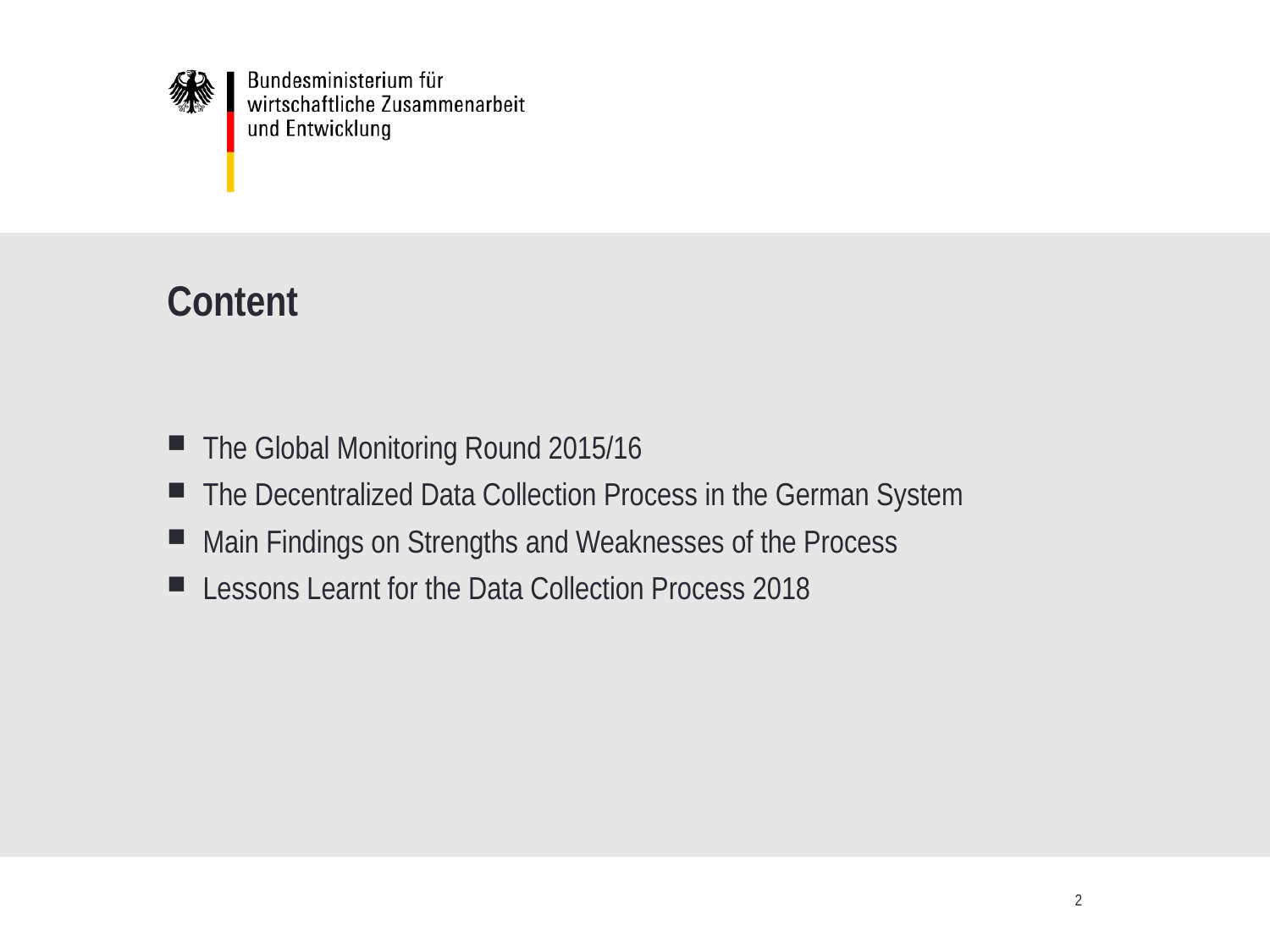

# Content
The Global Monitoring Round 2015/16
The Decentralized Data Collection Process in the German System
Main Findings on Strengths and Weaknesses of the Process
Lessons Learnt for the Data Collection Process 2018

2